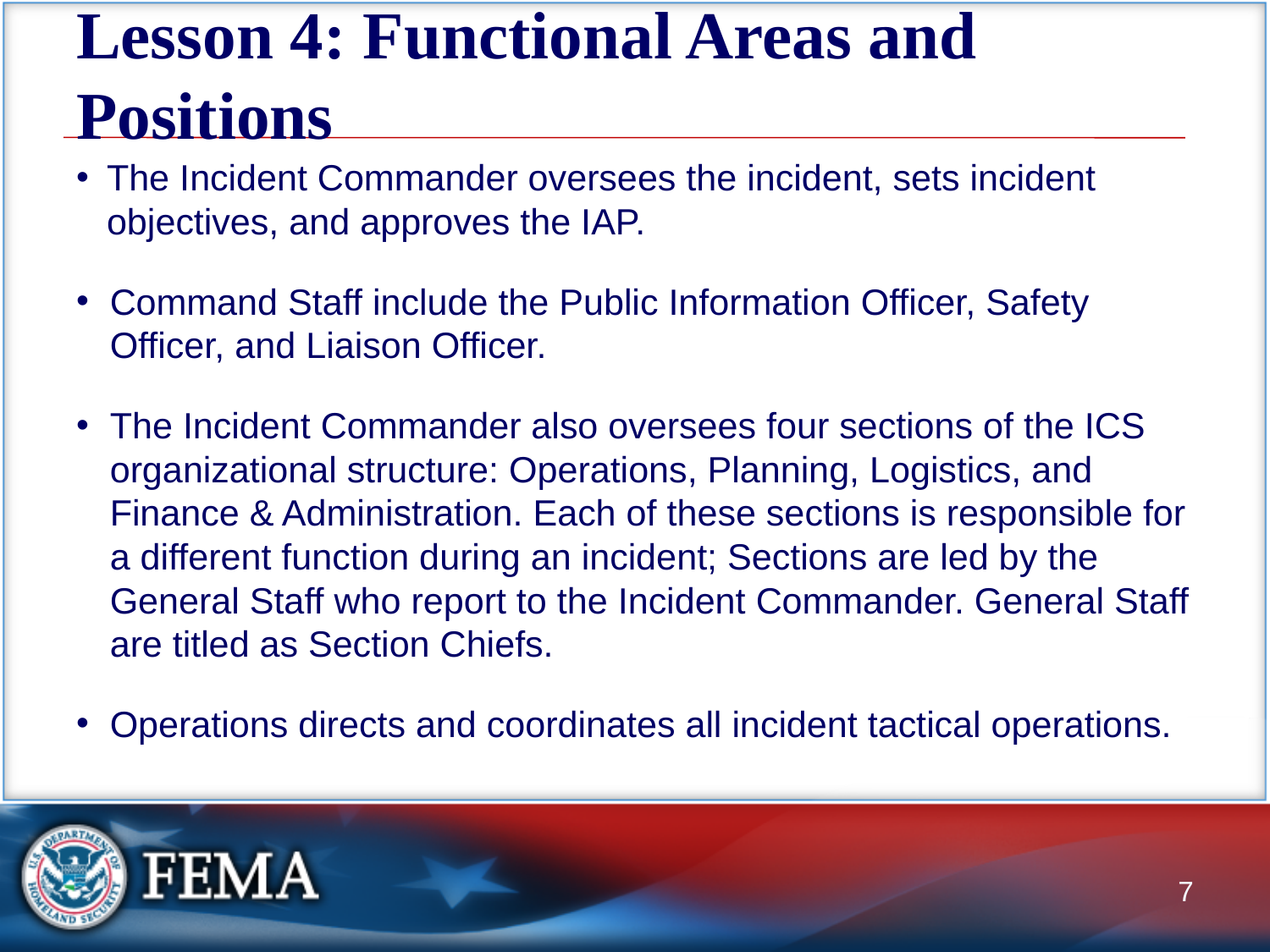

# Lesson 4: Functional Areas and Positions
The Incident Commander oversees the incident, sets incident objectives, and approves the IAP.
Command Staff include the Public Information Officer, Safety Officer, and Liaison Officer.
The Incident Commander also oversees four sections of the ICS organizational structure: Operations, Planning, Logistics, and Finance & Administration. Each of these sections is responsible for a different function during an incident; Sections are led by the General Staff who report to the Incident Commander. General Staff are titled as Section Chiefs.
Operations directs and coordinates all incident tactical operations.
7